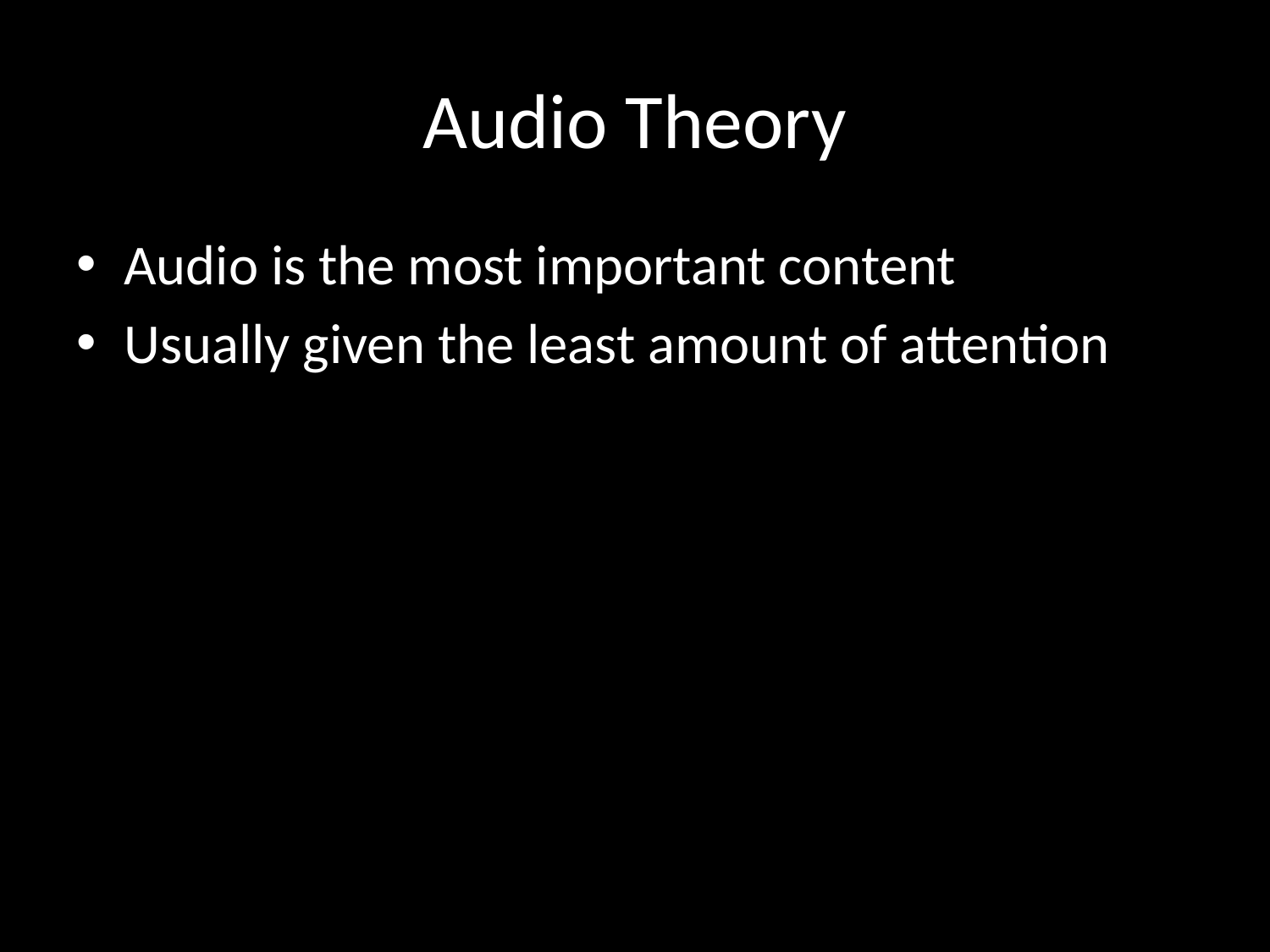

# Audio Theory
Audio is the most important content
Usually given the least amount of attention